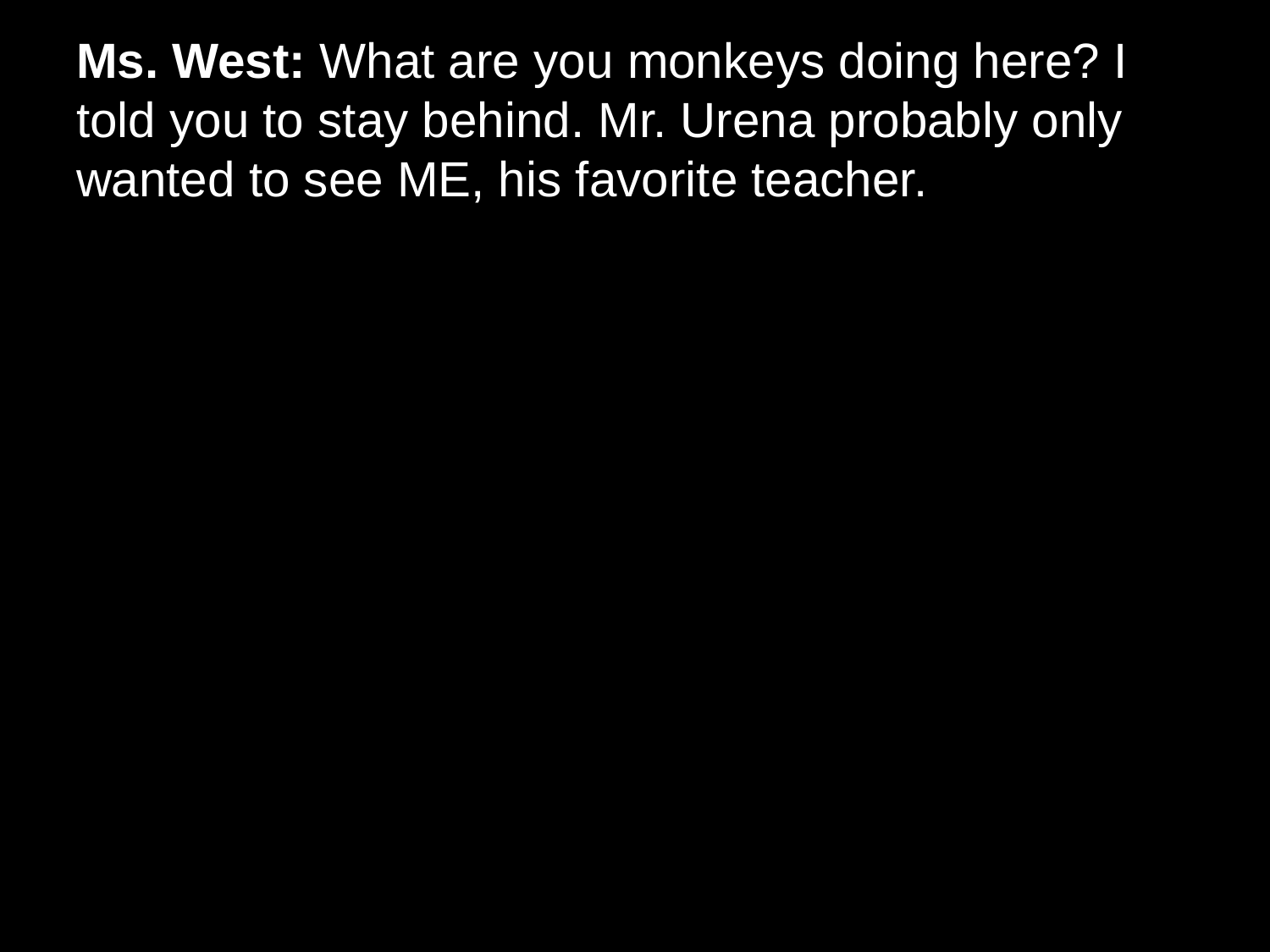

# Ms. West: What are you monkeys doing here? I told you to stay behind. Mr. Urena probably only wanted to see ME, his favorite teacher.